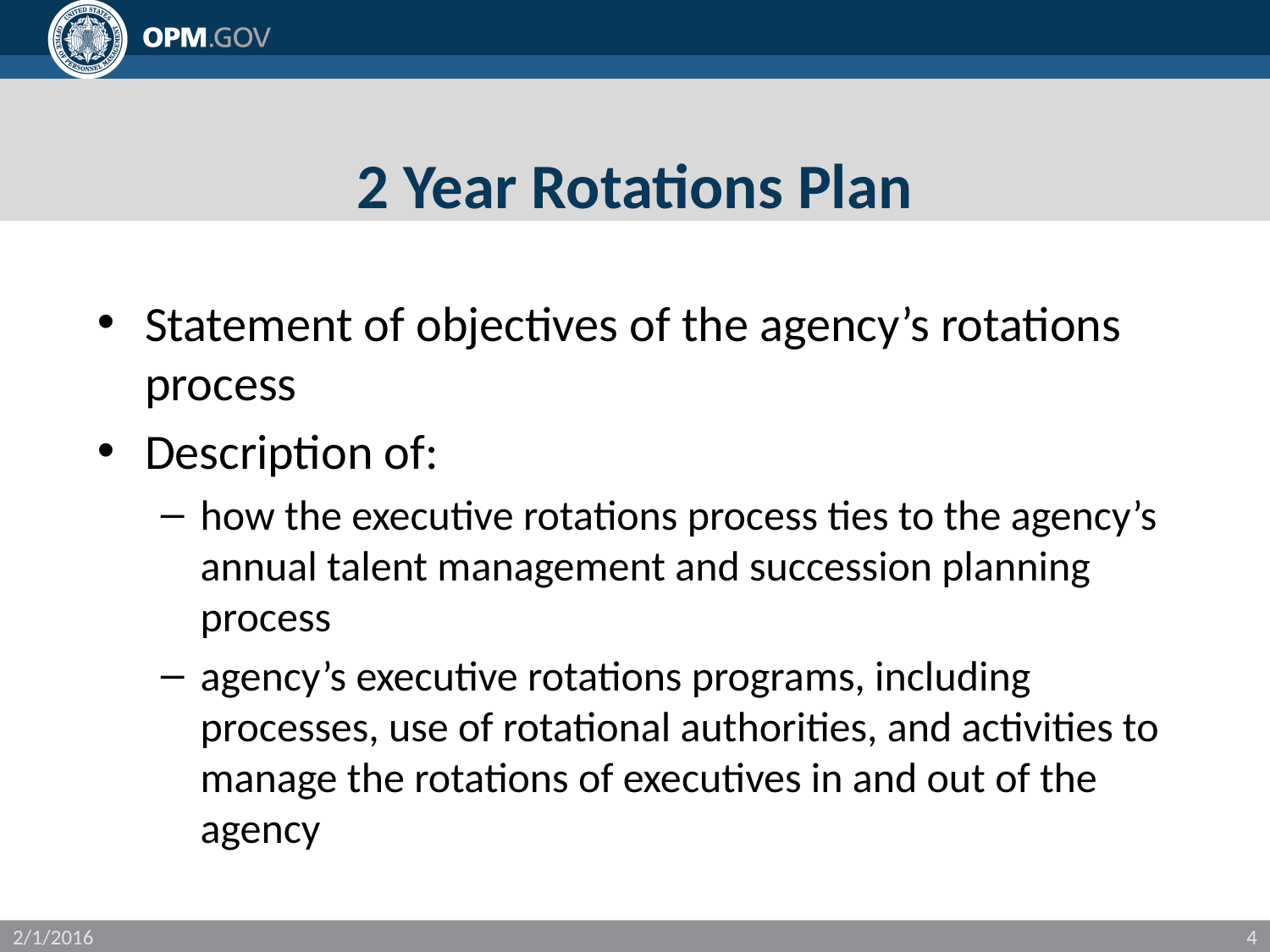

# 2 Year Rotations Plan
Statement of objectives of the agency’s rotations process
Description of:
how the executive rotations process ties to the agency’s annual talent management and succession planning process
agency’s executive rotations programs, including processes, use of rotational authorities, and activities to manage the rotations of executives in and out of the agency
2/1/2016
4